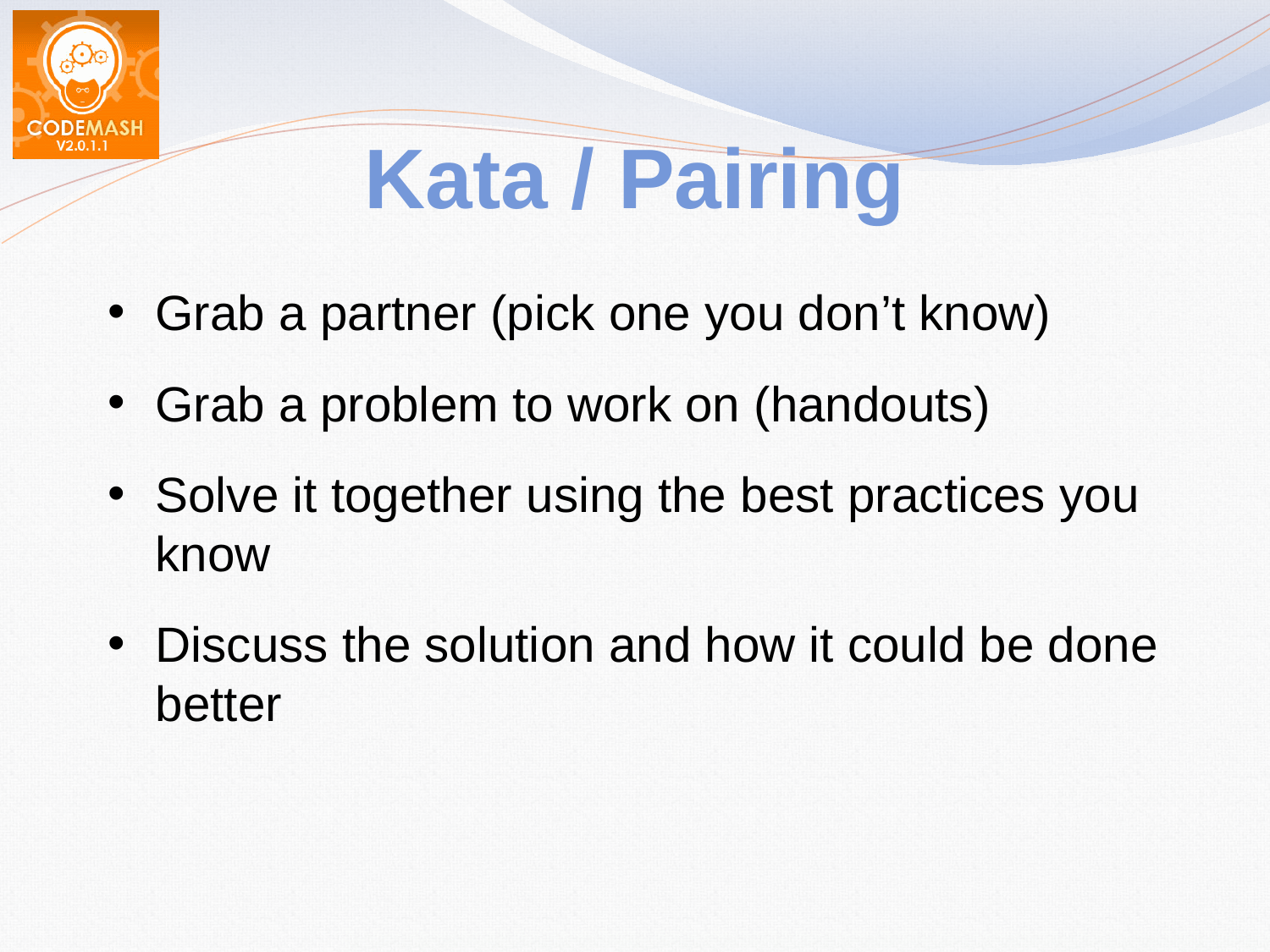

# Kata / Pairing
Grab a partner (pick one you don’t know)
Grab a problem to work on (handouts)
Solve it together using the best practices you know
Discuss the solution and how it could be done better